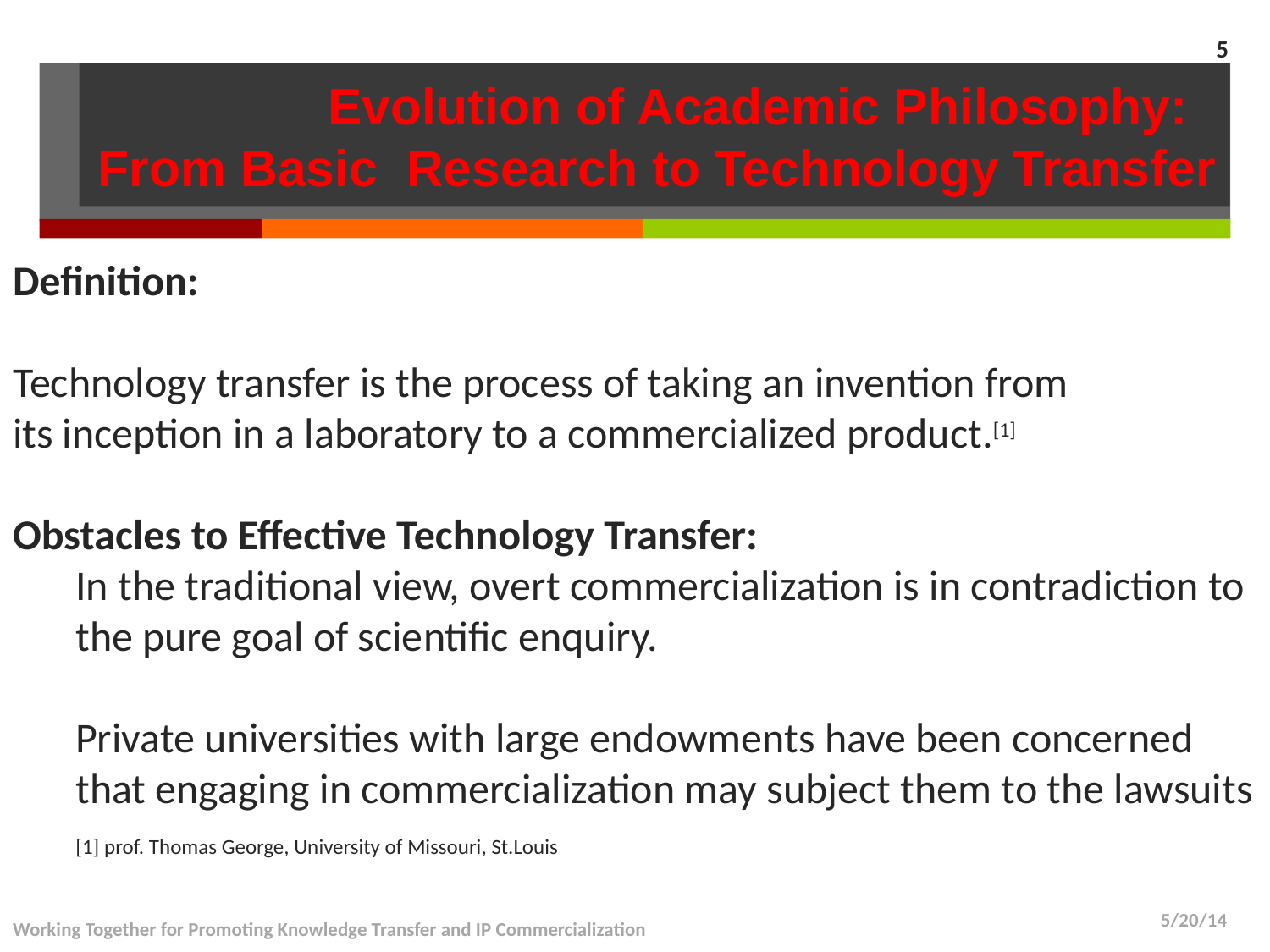

5
# Evolution of Academic Philosophy: From Basic  Research to Technology Transfer
Definition:

Technology transfer is the process of taking an invention from
its inception in a laboratory to a commercialized product.[1]

Obstacles to Effective Technology Transfer:
	In the traditional view, overt commercialization is in contradiction to the pure goal of scientific enquiry.

	Private universities with large endowments have been concerned that engaging in commercialization may subject them to the lawsuits
	[1] prof. Thomas George, University of Missouri, St.Louis

5/20/14
Working Together for Promoting Knowledge Transfer and IP Commercialization